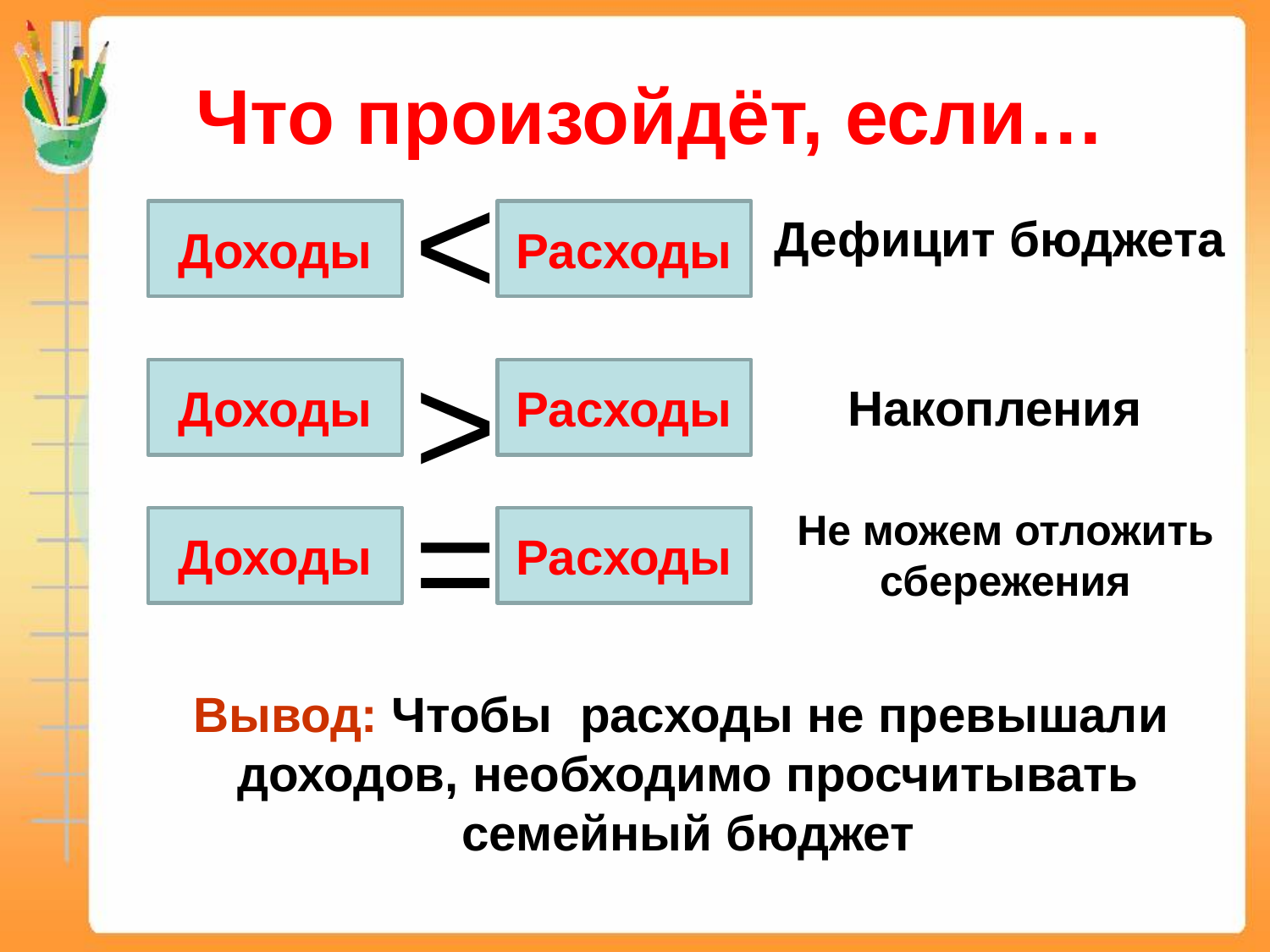

# Что произойдёт, если…
<
Доходы
Расходы
Дефицит бюджета
>
Доходы
Расходы
Накопления
=
Не можем отложить сбережения
Доходы
Расходы
Вывод: Чтобы  расходы не превышали  доходов, необходимо просчитывать семейный бюджет